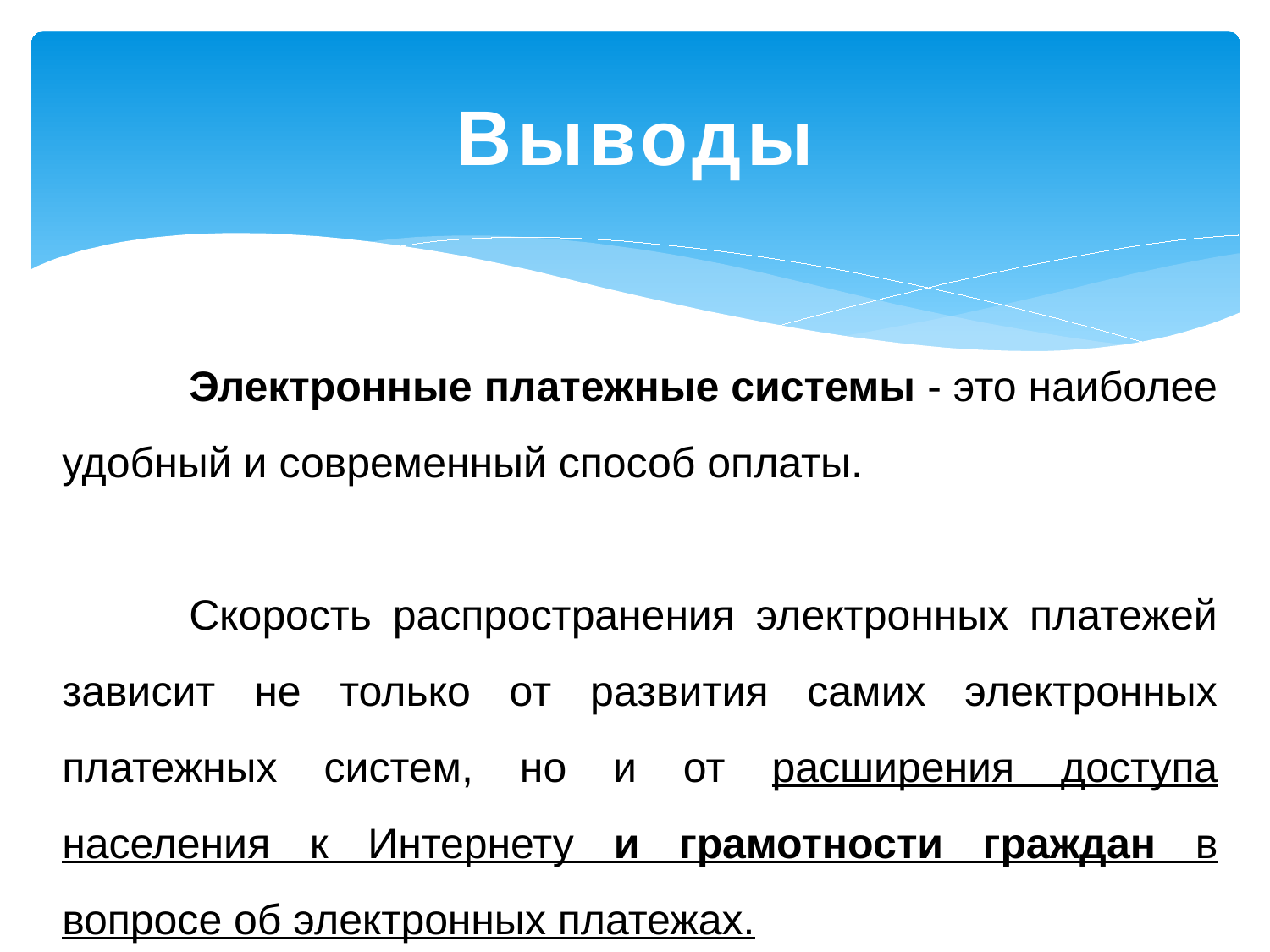

# Выводы
	Электронные платежные системы - это наиболее удобный и современный способ оплаты.

	Скорость распространения электронных платежей зависит не только от развития самих электронных платежных систем, но и от расширения доступа населения к Интернету и грамотности граждан в вопросе об электронных платежах.